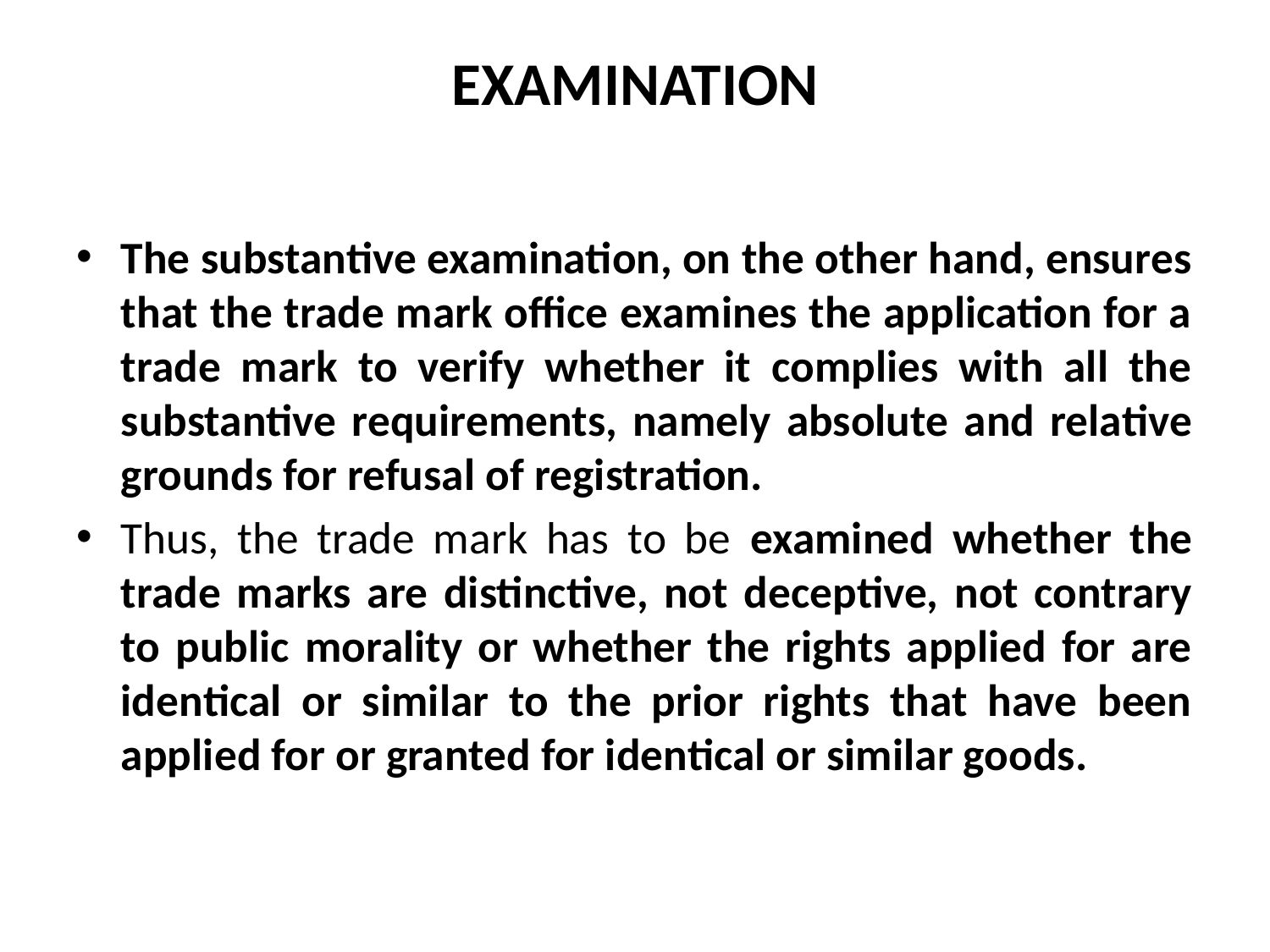

# EXAMINATION
The substantive examination, on the other hand, ensures that the trade mark office examines the application for a trade mark to verify whether it complies with all the substantive requirements, namely absolute and relative grounds for refusal of registration.
Thus, the trade mark has to be examined whether the trade marks are distinctive, not deceptive, not contrary to public morality or whether the rights applied for are identical or similar to the prior rights that have been applied for or granted for identical or similar goods.